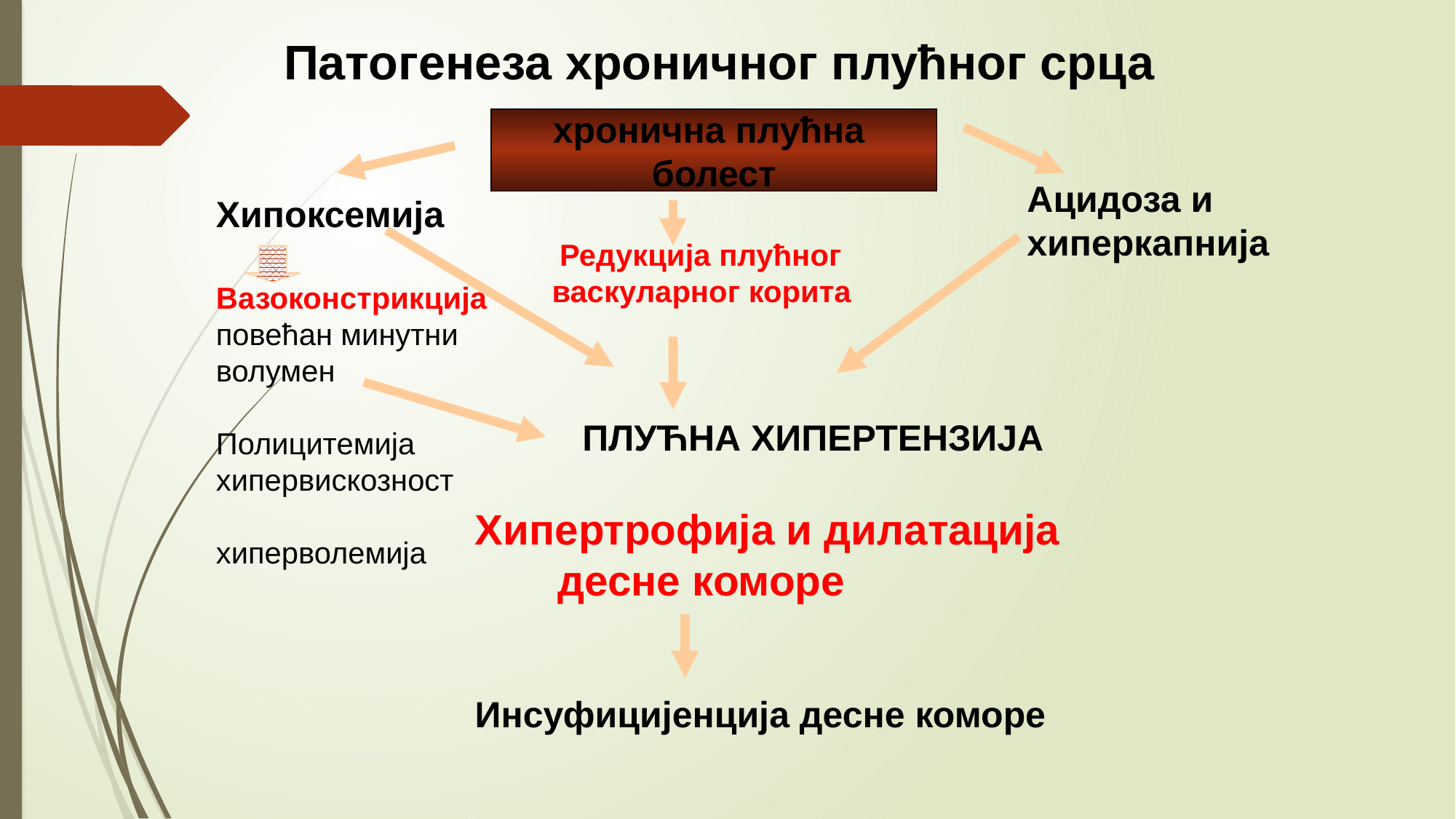

Патогенеза хроничног плућног срца
хронична плућна
болест

Ацидоза и
хиперкапнија
Хипоксемија

Вазоконстрикција
повећан минутни
волумен

Полицитемија
хипервискозност

хиперволемија

    Редукција плућног
   васкуларног корита

          ПЛУЋНА ХИПЕРТЕНЗИЈА

Хипертрофија и дилатација
       десне коморе

Инсуфицијенција десне коморе